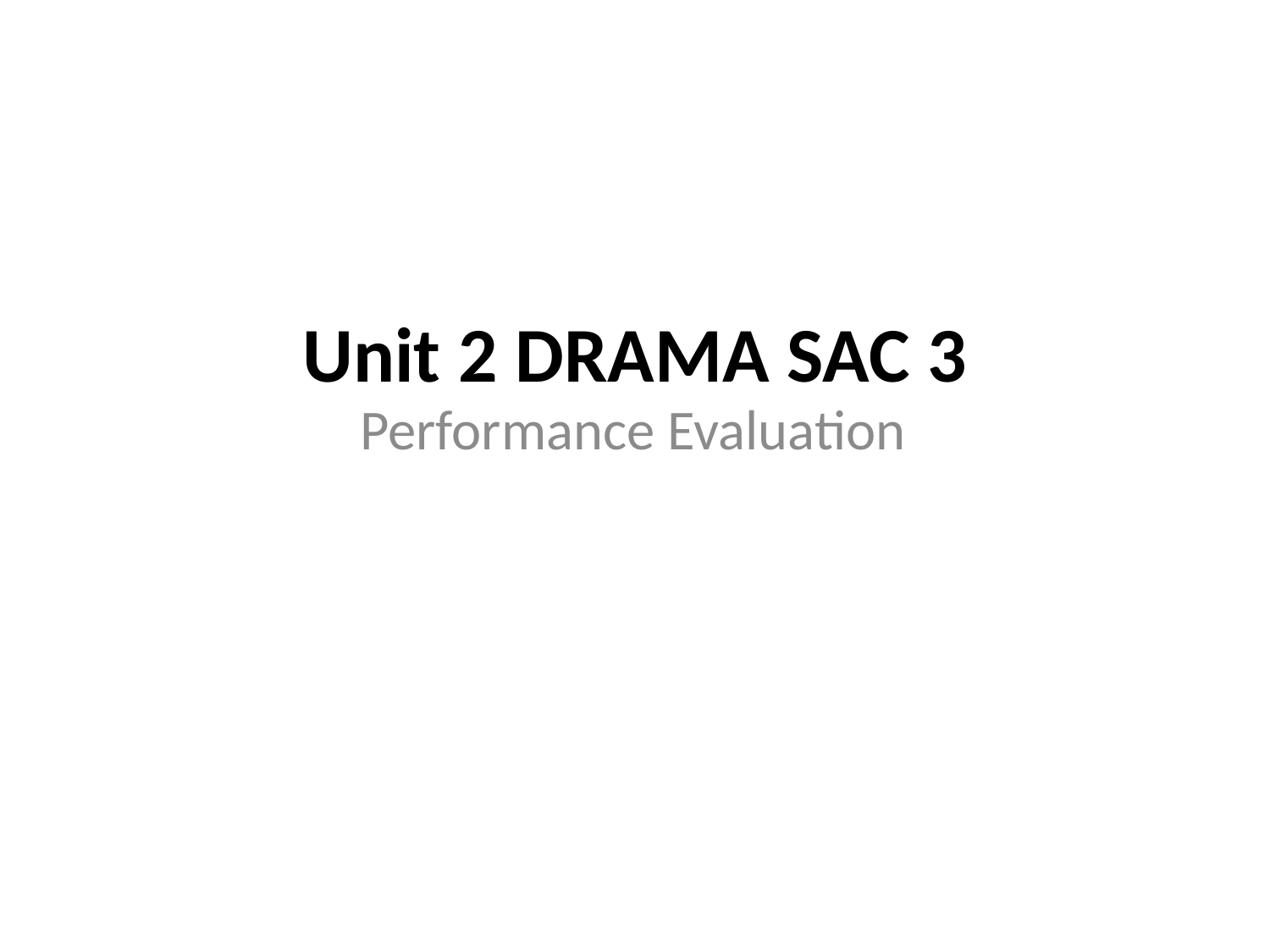

# Unit 2 DRAMA SAC 3
Performance Evaluation